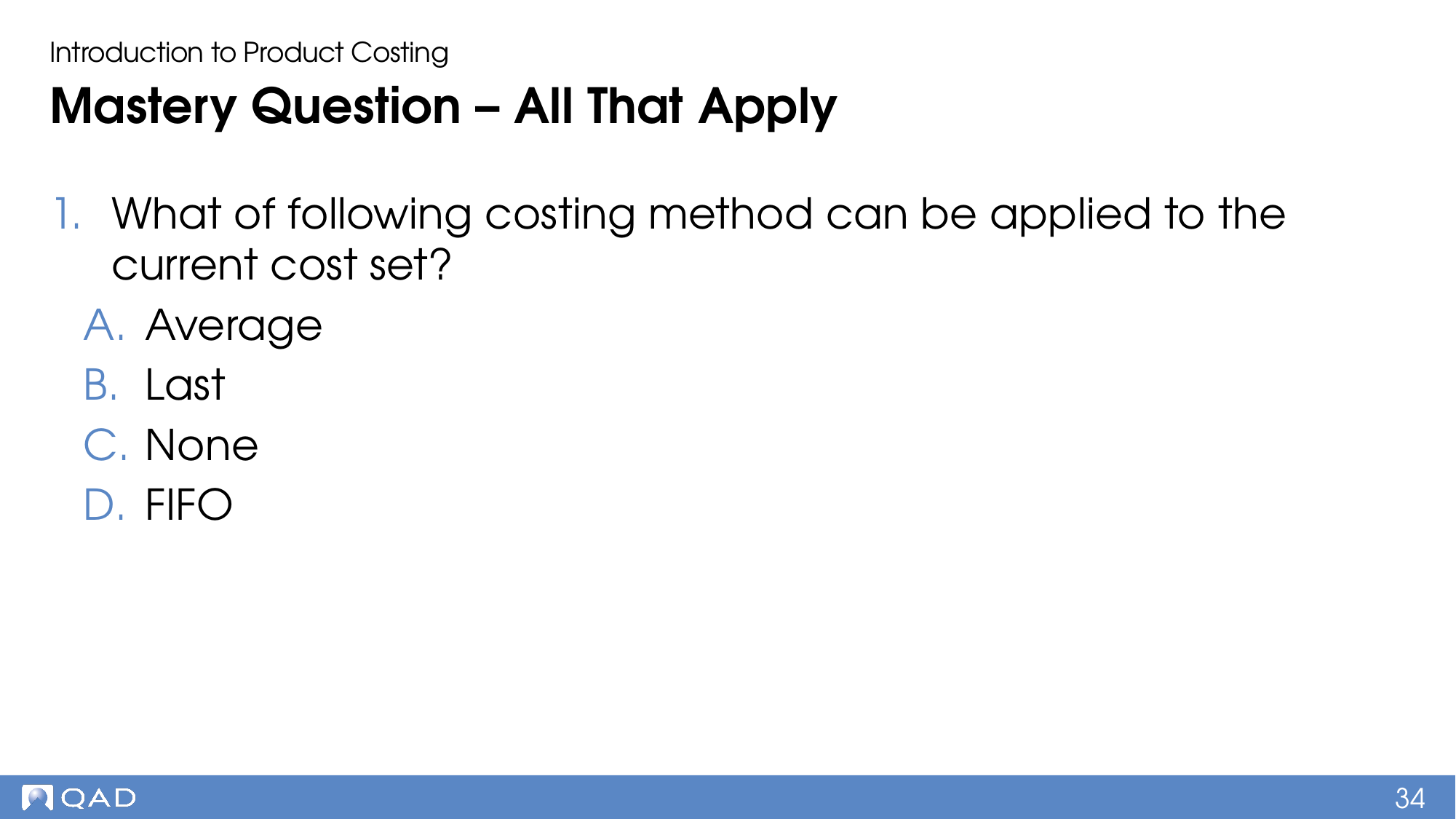

Introduction to Product Costing
# Mastery Question – All That Apply
What of following costing method can be applied to the current cost set?
Average
Last
None
FIFO
34